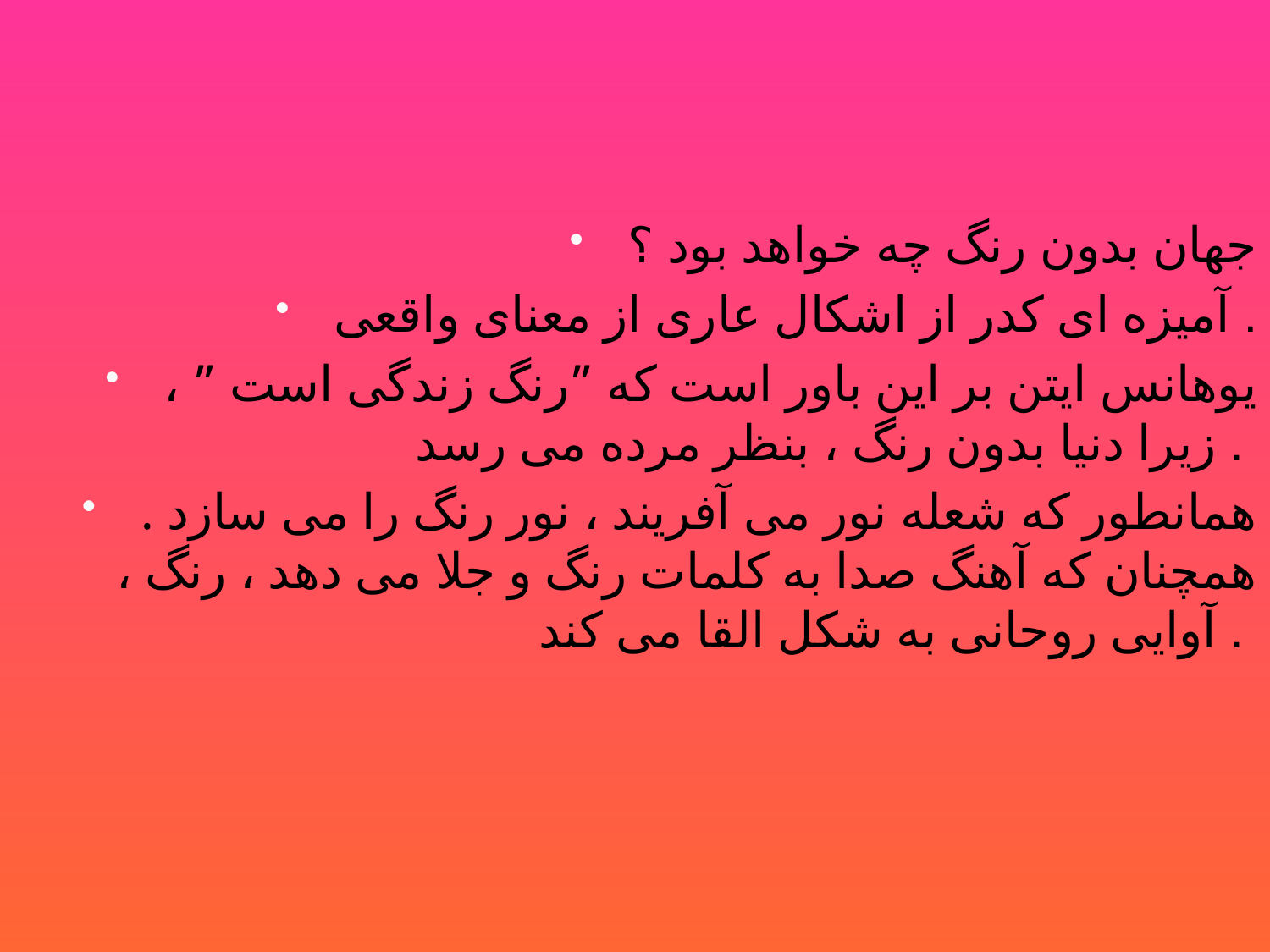

جهان بدون رنگ چه خواهد بود ؟
آمیزه ای کدر از اشکال عاری از معنای واقعی .
یوهانس ایتن بر این باور است که ”رنگ زندگی است ” ، زیرا دنیا بدون رنگ ، بنظر مرده می رسد .
همانطور که شعله نور می آفریند ، نور رنگ را می سازد . همچنان که آهنگ صدا به کلمات رنگ و جلا می دهد ، رنگ ، آوایی روحانی به شکل القا می کند .
#